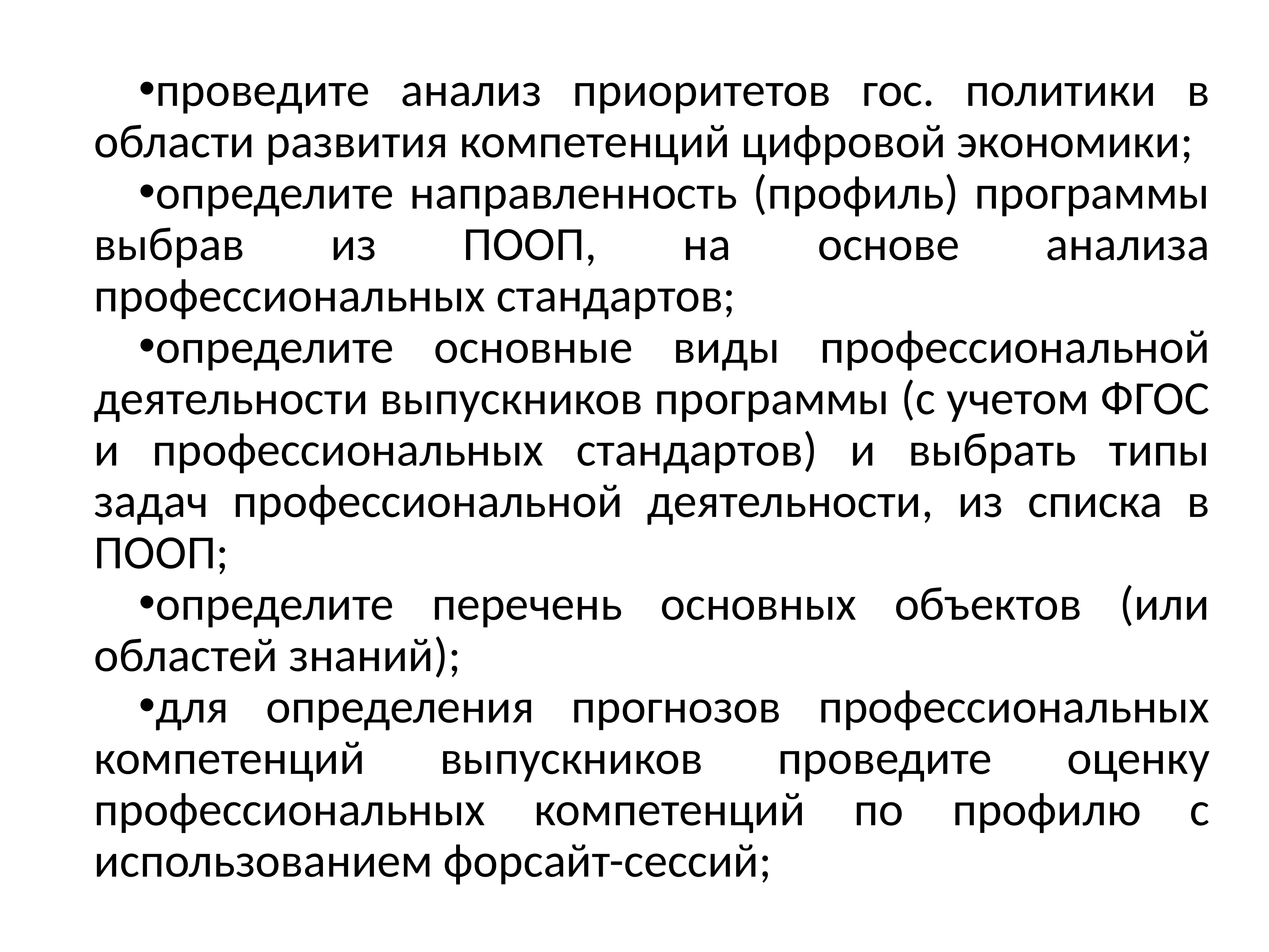

проведите анализ приоритетов гос. политики в области развития компетенций цифровой экономики;
определите направленность (профиль) программы выбрав из ПООП, на основе анализа профессиональных стандартов;
определите основные виды профессиональной деятельности выпускников программы (с учетом ФГОС и профессиональных стандартов) и выбрать типы задач профессиональной деятельности, из списка в ПООП;
определите перечень основных объектов (или областей знаний);
для определения прогнозов профессиональных компетенций выпускников проведите оценку профессиональных компетенций по профилю с использованием форсайт-сессий;